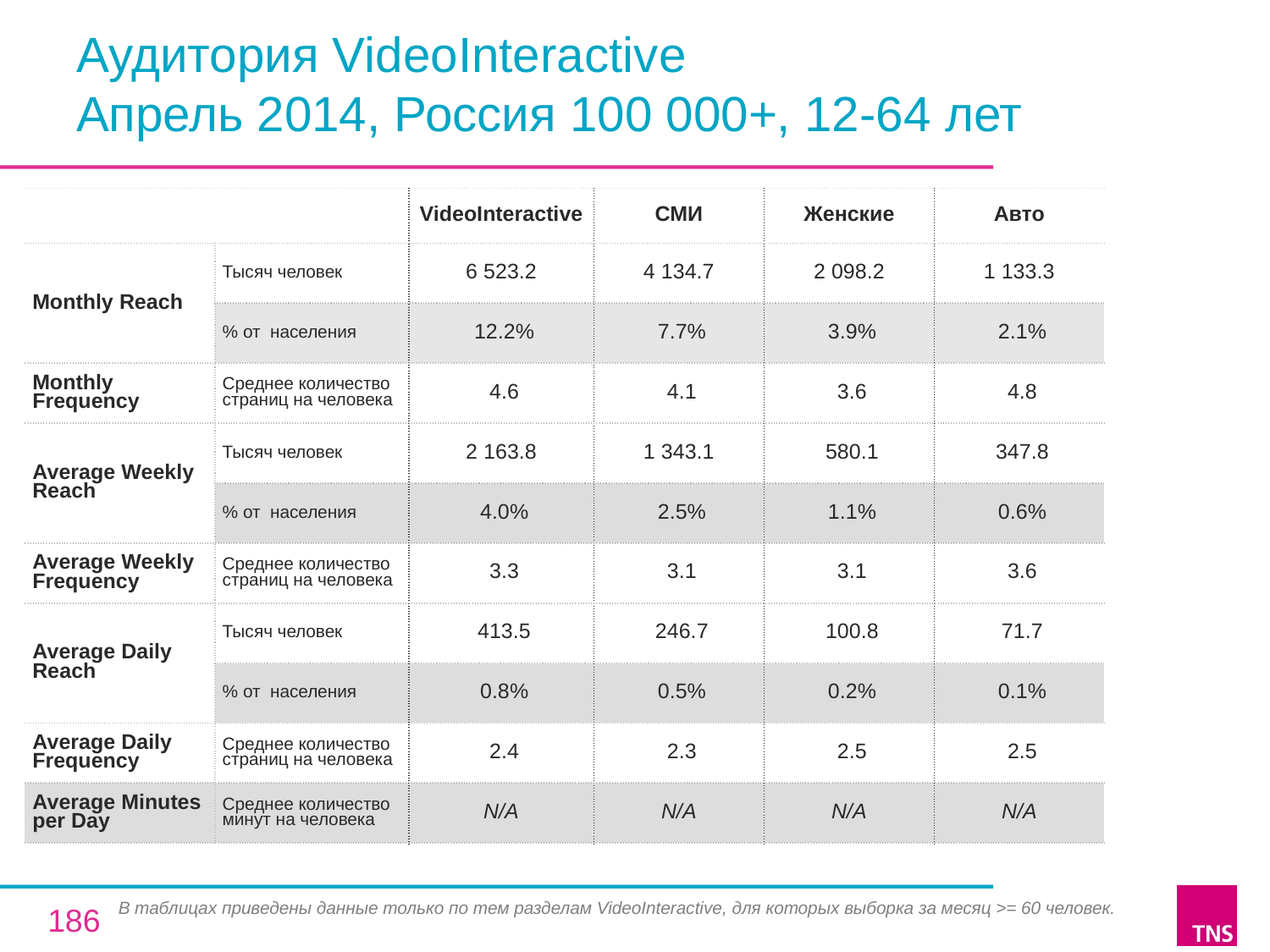

# Аудитория VideoInteractive Апрель 2014, Россия 100 000+, 12-64 лет
|  |  | VideoInteractive | СМИ | Женские | Авто |
| --- | --- | --- | --- | --- | --- |
| Monthly Reach | Тысяч человек | 6 523.2 | 4 134.7 | 2 098.2 | 1 133.3 |
|  | % от населения | 12.2% | 7.7% | 3.9% | 2.1% |
| Monthly Frequency | Среднее количество страниц на человека | 4.6 | 4.1 | 3.6 | 4.8 |
| Average Weekly Reach | Тысяч человек | 2 163.8 | 1 343.1 | 580.1 | 347.8 |
|  | % от населения | 4.0% | 2.5% | 1.1% | 0.6% |
| Average Weekly Frequency | Среднее количество страниц на человека | 3.3 | 3.1 | 3.1 | 3.6 |
| Average Daily Reach | Тысяч человек | 413.5 | 246.7 | 100.8 | 71.7 |
|  | % от населения | 0.8% | 0.5% | 0.2% | 0.1% |
| Average Daily Frequency | Среднее количество страниц на человека | 2.4 | 2.3 | 2.5 | 2.5 |
| Average Minutes per Day | Среднее количество минут на человека | N/A | N/A | N/A | N/A |
В таблицах приведены данные только по тем разделам VideoInteractive, для которых выборка за месяц >= 60 человек.
186